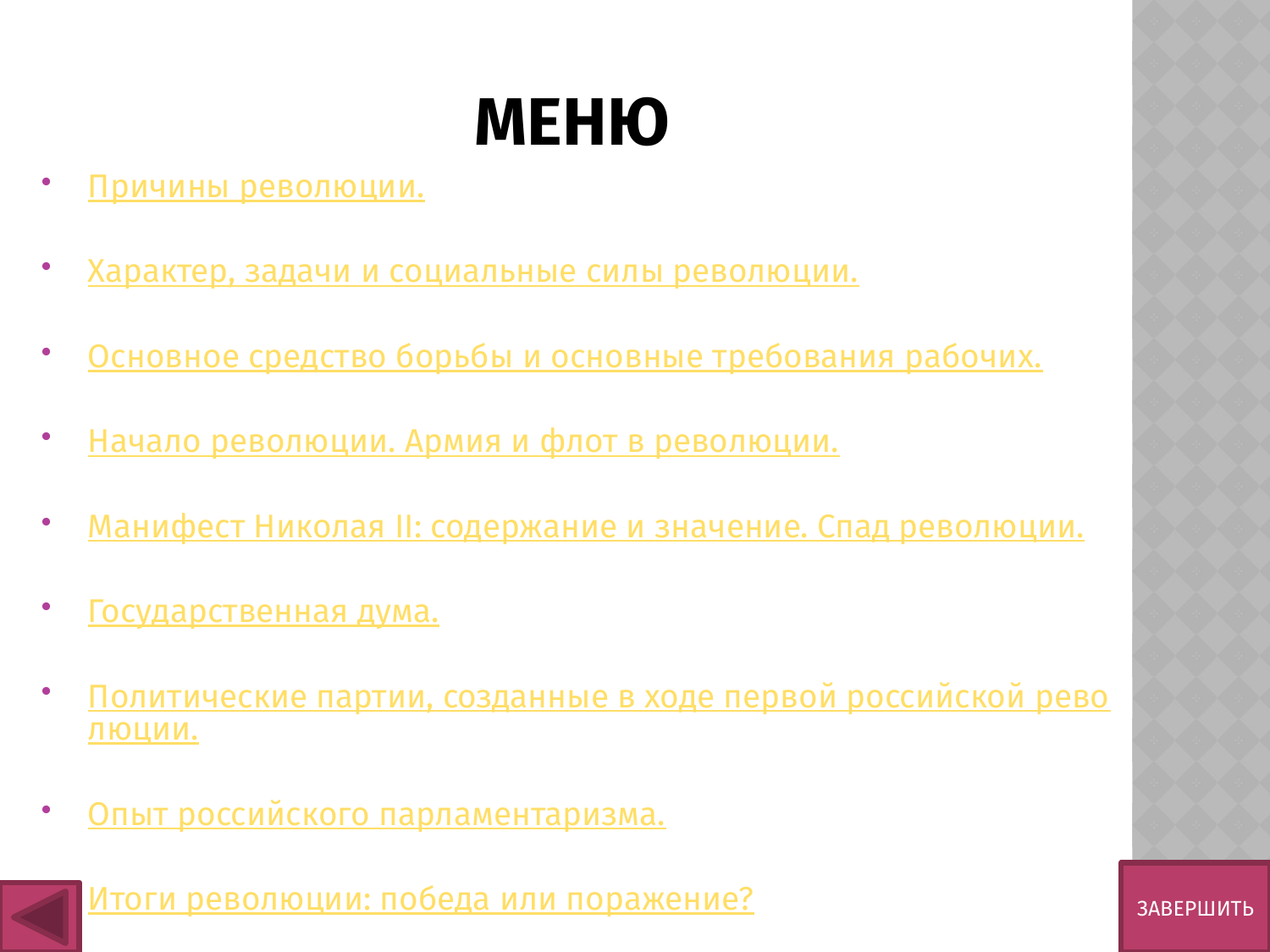

# МЕНЮ
Причины революции.

Характер, задачи и социальные силы революции.

Основное средство борьбы и основные требования рабочих.

Начало революции. Армия и флот в революции.

Манифест Николая II: содержание и значение. Спад революции.

Государственная дума.

Политические партии, созданные в ходе первой российской революции.

Опыт российского парламентаризма.

Итоги революции: победа или поражение?

Источники.

ЗАВЕРШИТЬ